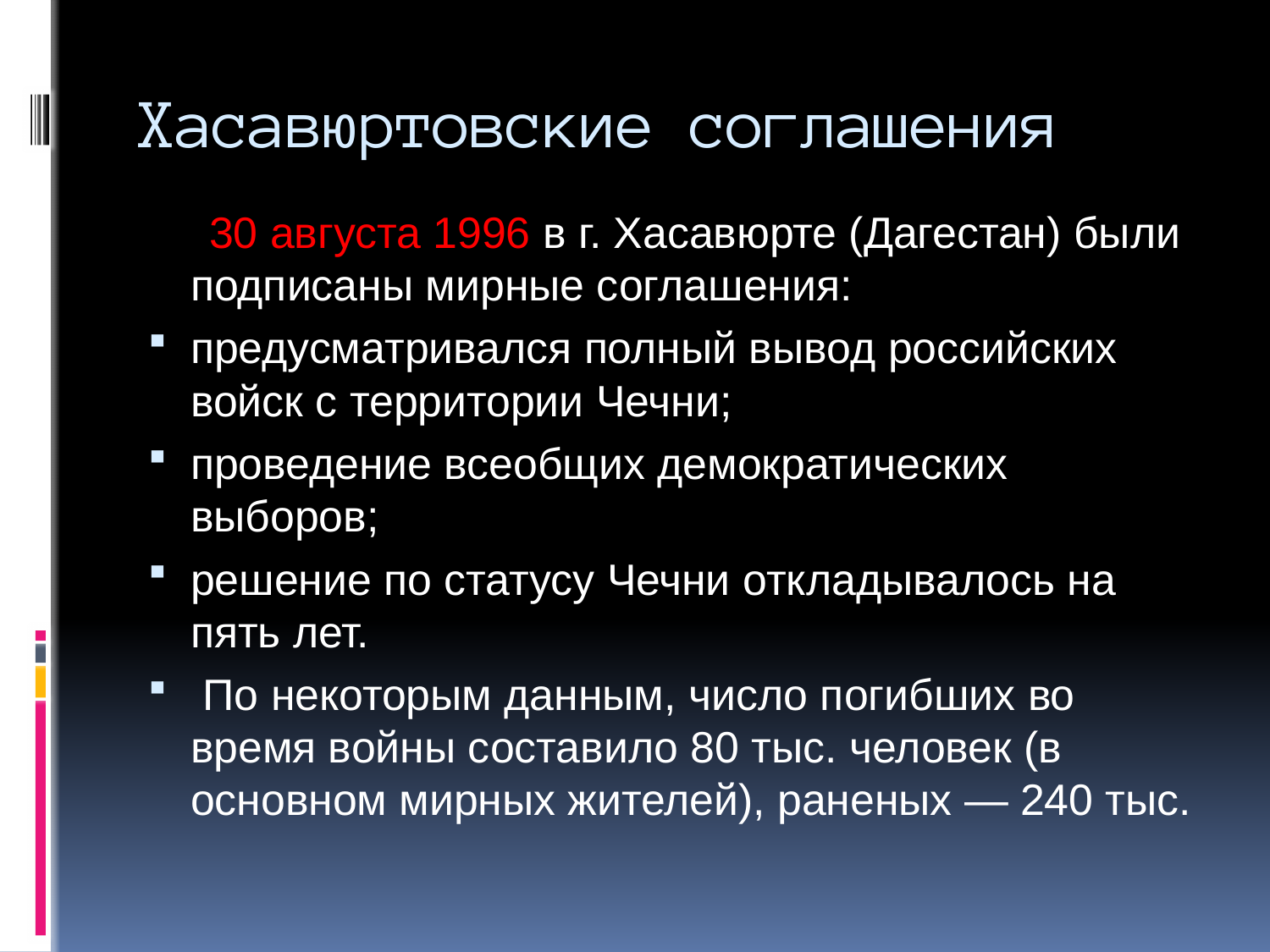

# Хасавюртовские соглашения
     30 августа 1996 в г. Хасавюрте (Дагестан) были подписаны мирные соглашения:
предусматривался полный вывод российских войск с территории Чечни;
проведение всеобщих демократических выборов;
решение по статусу Чечни откладывалось на пять лет.
 По некоторым данным, число погибших во время войны составило 80 тыс. человек (в основном мирных жителей), раненых — 240 тыс.